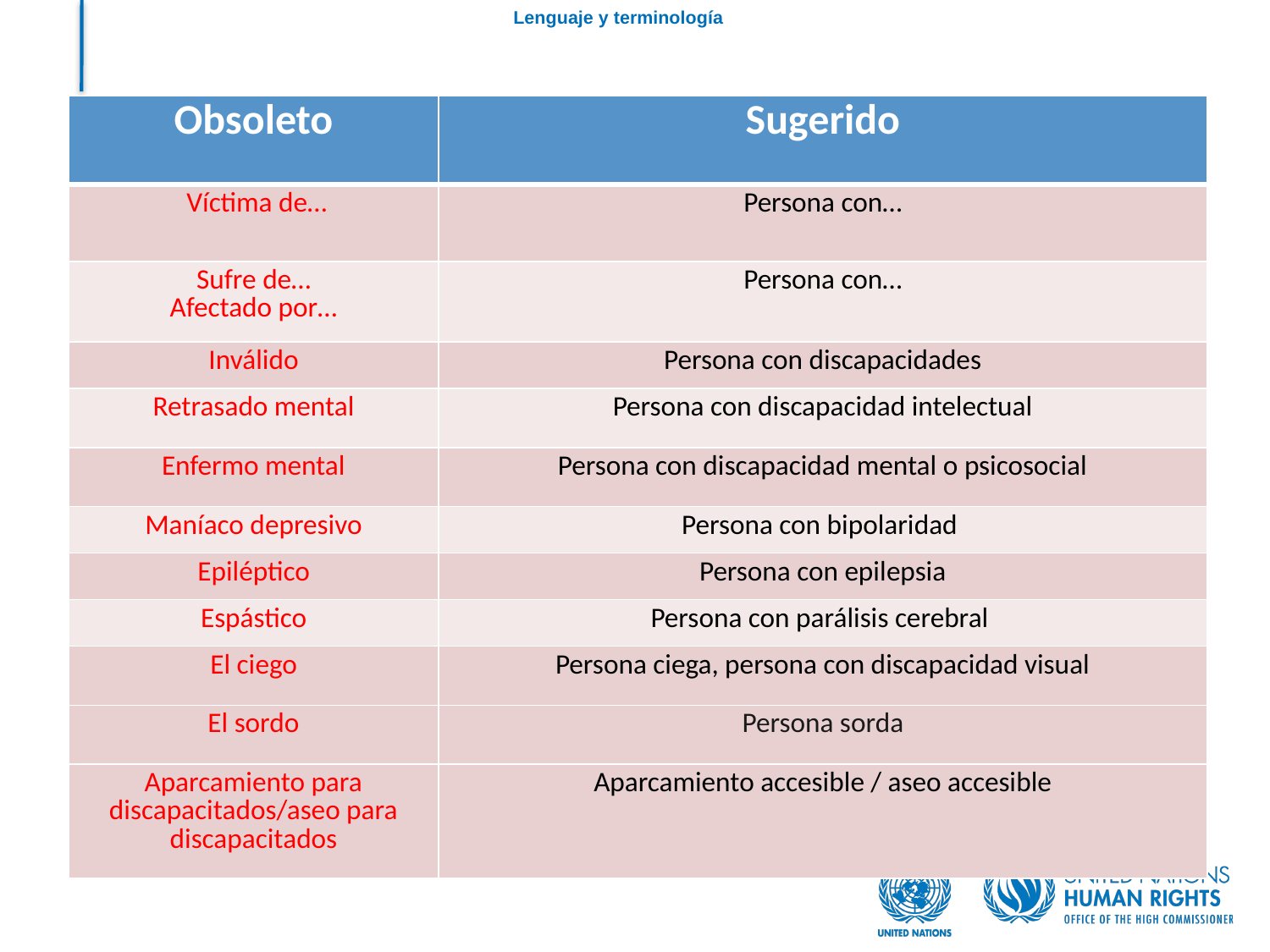

# Lenguaje y terminología
| Obsoleto | Sugerido |
| --- | --- |
| Víctima de… | Persona con… |
| Sufre de… Afectado por… | Persona con… |
| Inválido | Persona con discapacidades |
| Retrasado mental | Persona con discapacidad intelectual |
| Enfermo mental | Persona con discapacidad mental o psicosocial |
| Maníaco depresivo | Persona con bipolaridad |
| Epiléptico | Persona con epilepsia |
| Espástico | Persona con parálisis cerebral |
| El ciego | Persona ciega, persona con discapacidad visual |
| El sordo | Persona sorda |
| Aparcamiento para discapacitados/aseo para discapacitados | Aparcamiento accesible / aseo accesible |